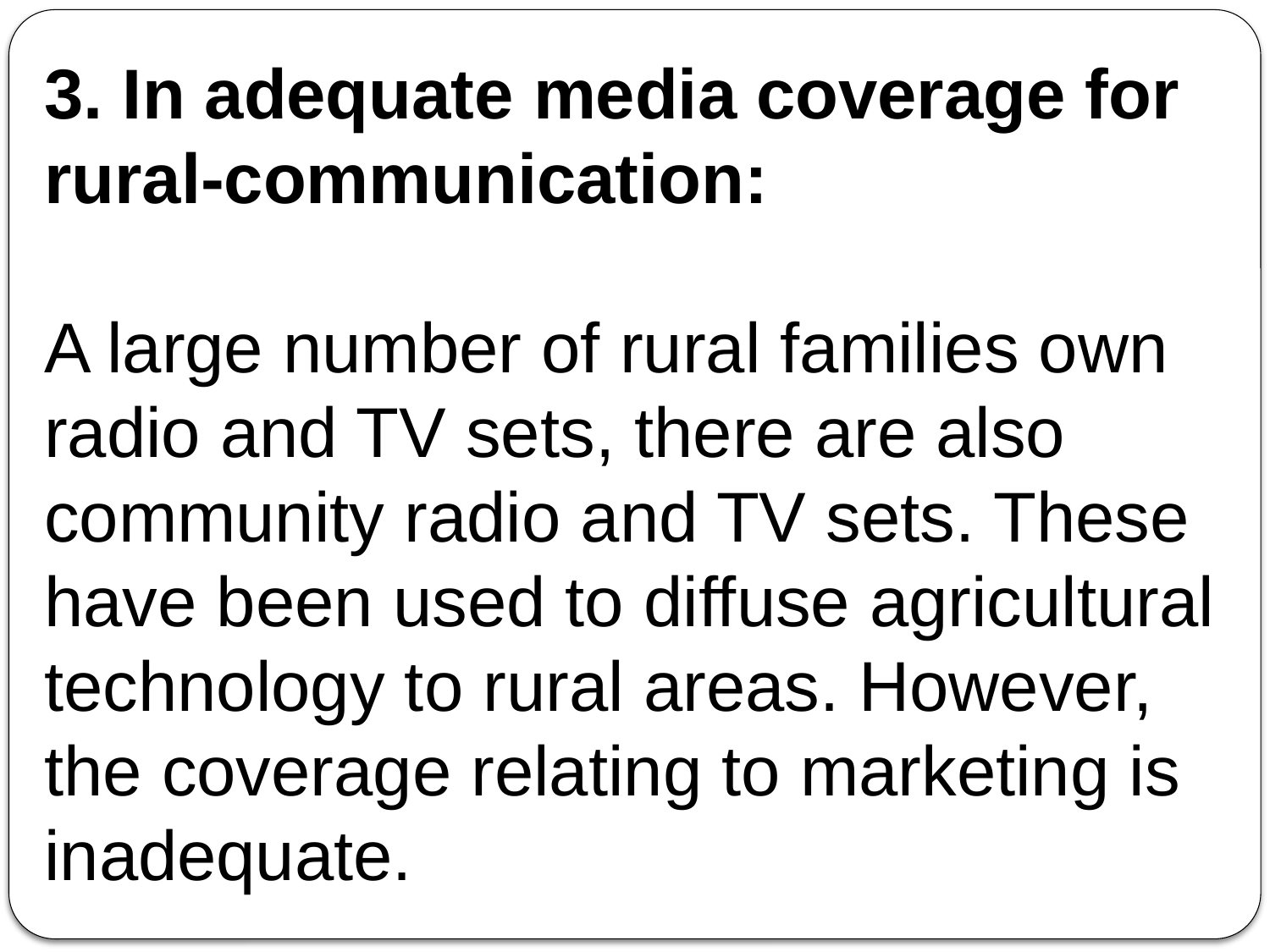

3. In adequate media coverage for rural-communication:

A large number of rural families own radio and TV sets, there are also community radio and TV sets. These have been used to diffuse agricultural technology to rural areas. However, the coverage relating to marketing is inadequate.